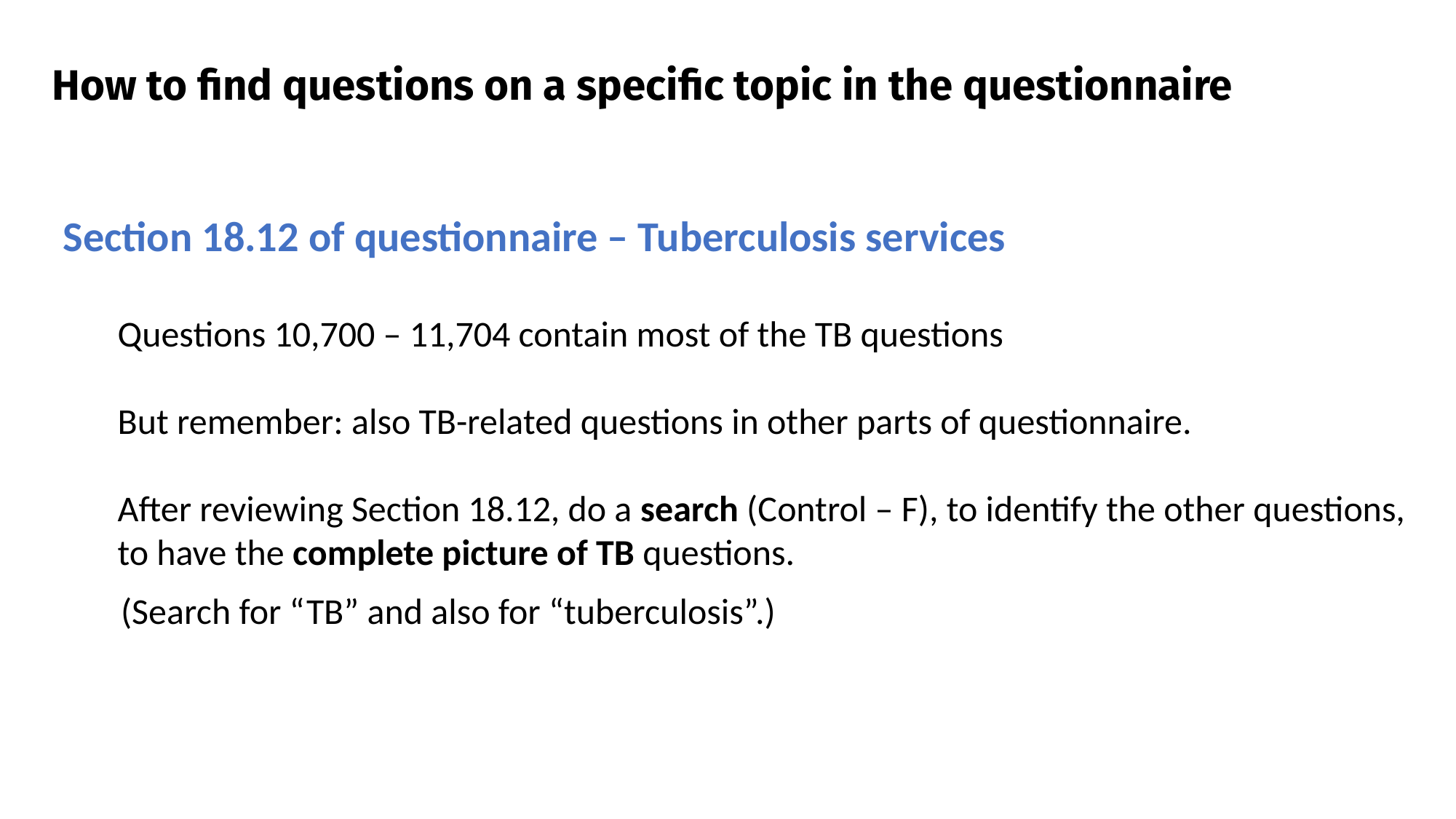

How to find questions on a specific topic in the questionnaire
Section 18.12 of questionnaire – Tuberculosis services

Questions 10,700 – 11,704 contain most of the TB questions

But remember: also TB-related questions in other parts of questionnaire.

After reviewing Section 18.12, do a search (Control – F), to identify the other questions, to have the complete picture of TB questions.
      (Search for “TB” and also for “tuberculosis”.)